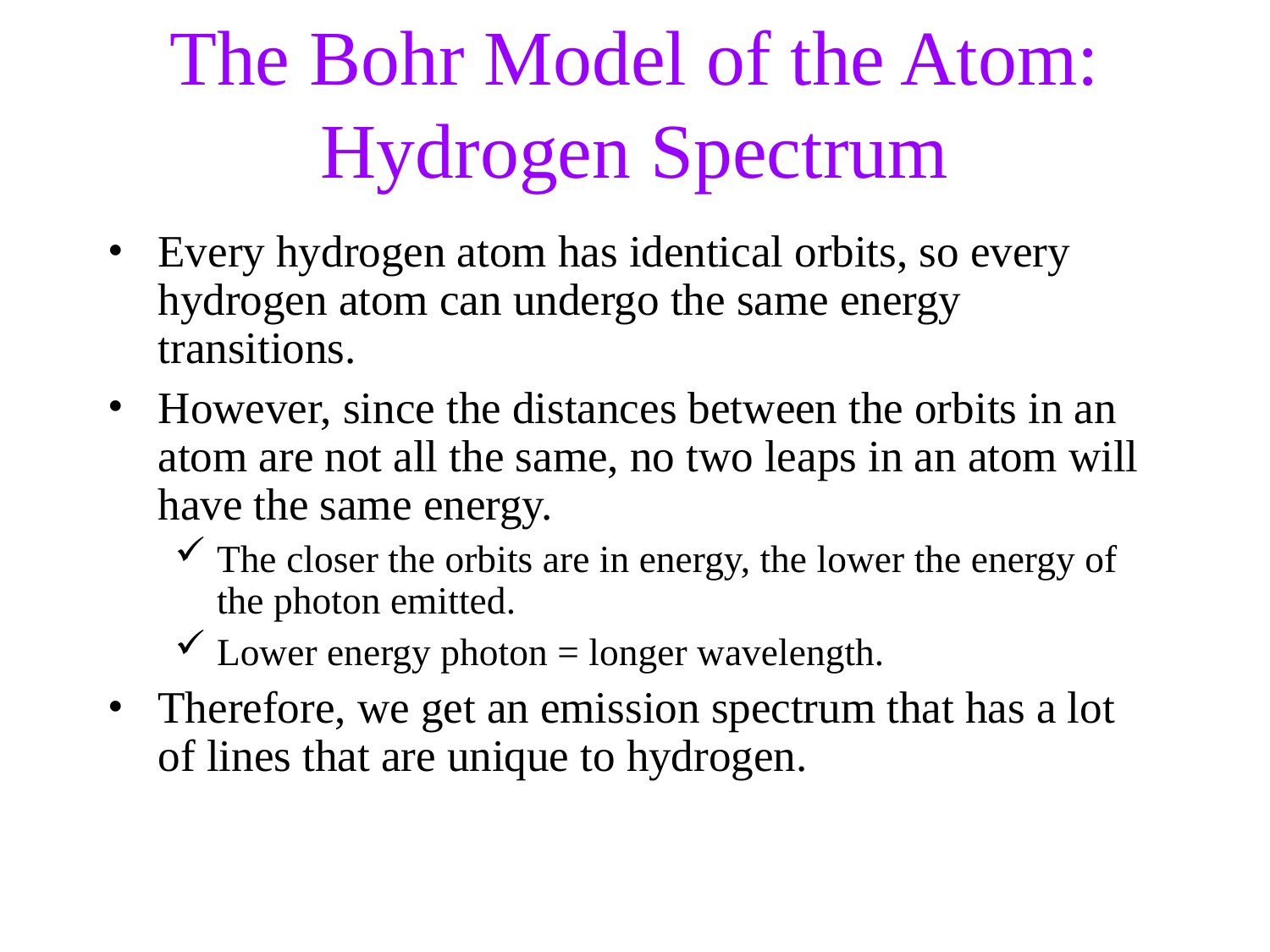

The Bohr Model of the Atom:
Hydrogen Spectrum
Every hydrogen atom has identical orbits, so every hydrogen atom can undergo the same energy transitions.
However, since the distances between the orbits in an atom are not all the same, no two leaps in an atom will have the same energy.
The closer the orbits are in energy, the lower the energy of the photon emitted.
Lower energy photon = longer wavelength.
Therefore, we get an emission spectrum that has a lot of lines that are unique to hydrogen.